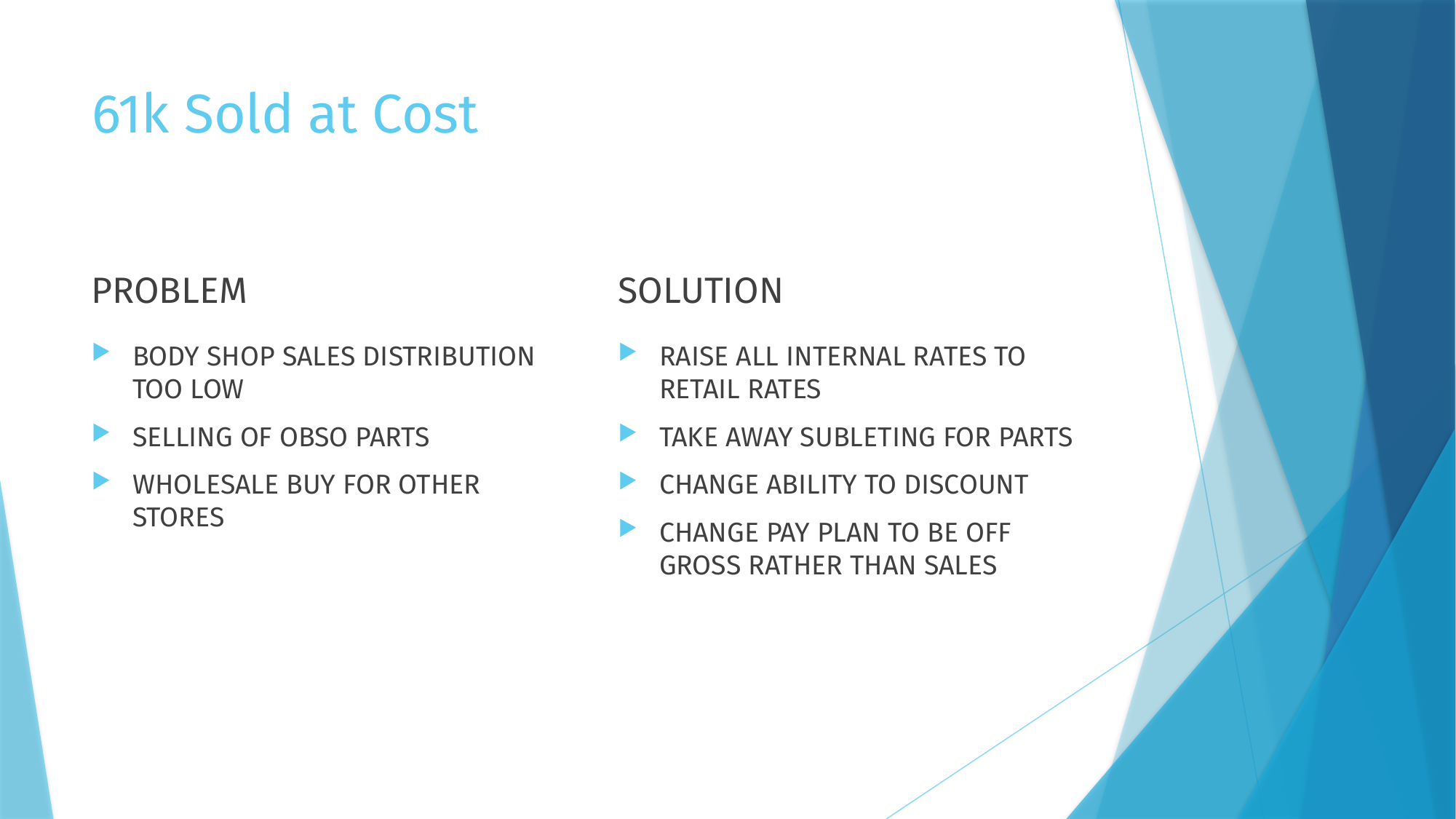

# 61k Sold at Cost
PROBLEM
SOLUTION
BODY SHOP SALES DISTRIBUTION TOO LOW
SELLING OF OBSO PARTS
WHOLESALE BUY FOR OTHER STORES
RAISE ALL INTERNAL RATES TO RETAIL RATES
TAKE AWAY SUBLETING FOR PARTS
CHANGE ABILITY TO DISCOUNT
CHANGE PAY PLAN TO BE OFF GROSS RATHER THAN SALES